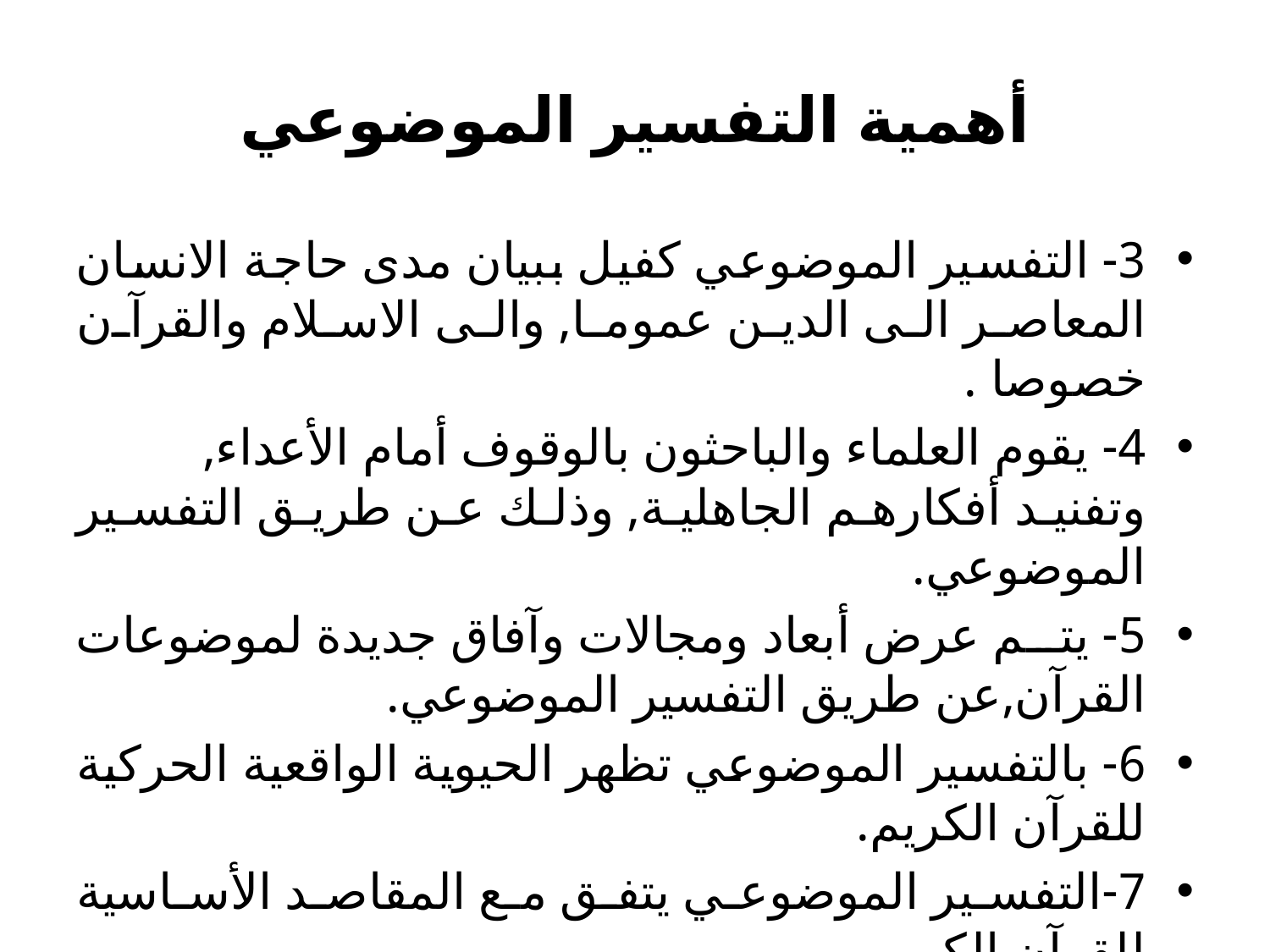

# أهمية التفسير الموضوعي
3- التفسير الموضوعي كفيل ببيان مدى حاجة الانسان المعاصر الى الدين عموما, والى الاسلام والقرآن خصوصا .
4- يقوم العلماء والباحثون بالوقوف أمام الأعداء, وتفنيد أفكارهم الجاهلية, وذلك عن طريق التفسير الموضوعي.
5- يتم عرض أبعاد ومجالات وآفاق جديدة لموضوعات القرآن,عن طريق التفسير الموضوعي.
6- بالتفسير الموضوعي تظهر الحيوية الواقعية الحركية للقرآن الكريم.
7-التفسير الموضوعي يتفق مع المقاصد الأساسية للقرآن الكريم.